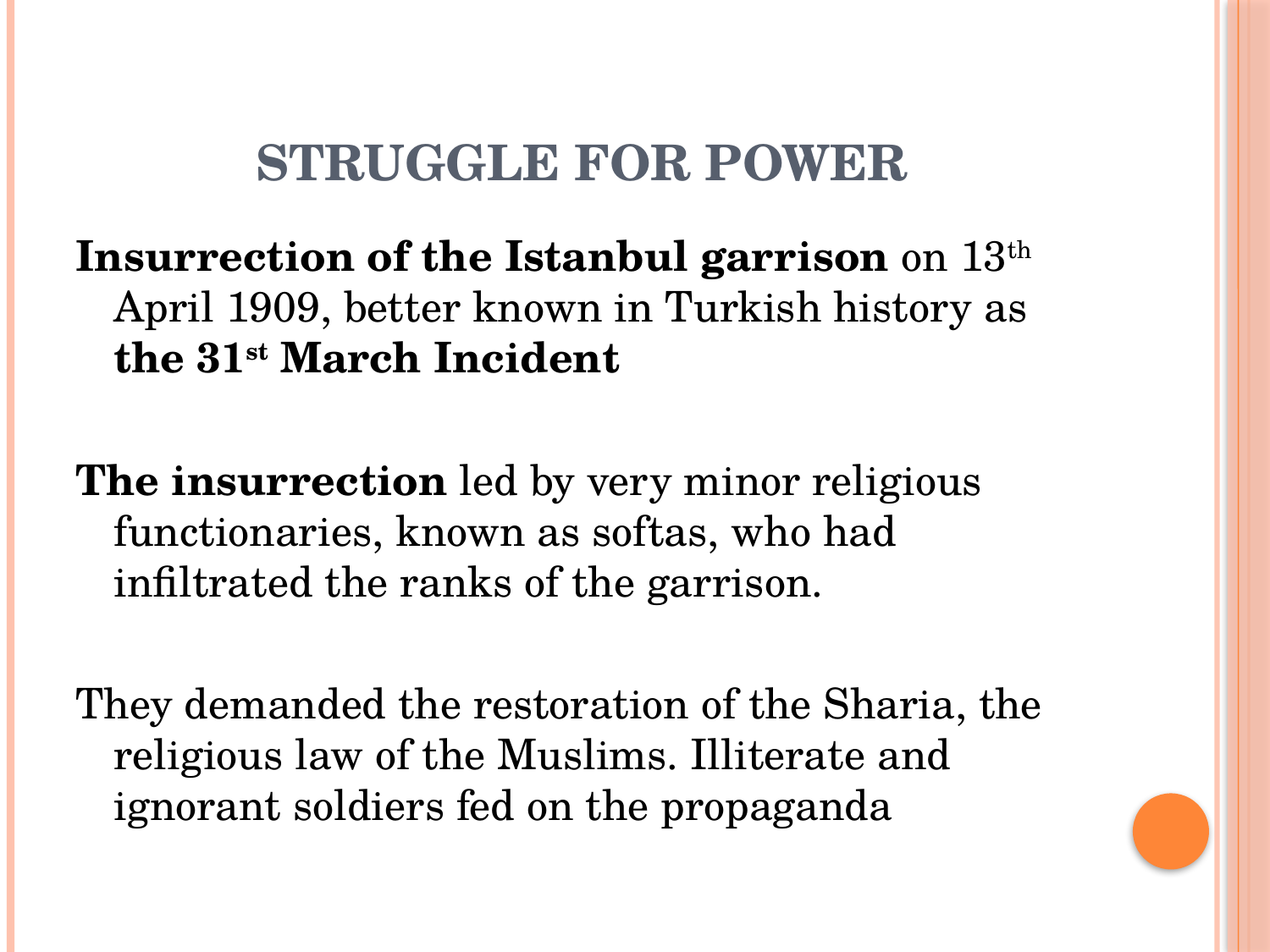

# STRUGGLE FOR POWER
Insurrection of the Istanbul garrison on 13th April 1909, better known in Turkish history as the 31st March Incident

The insurrection led by very minor religious functionaries, known as softas, who had infiltrated the ranks of the garrison.

They demanded the restoration of the Sharia, the religious law of the Muslims. Illiterate and ignorant soldiers fed on the propaganda